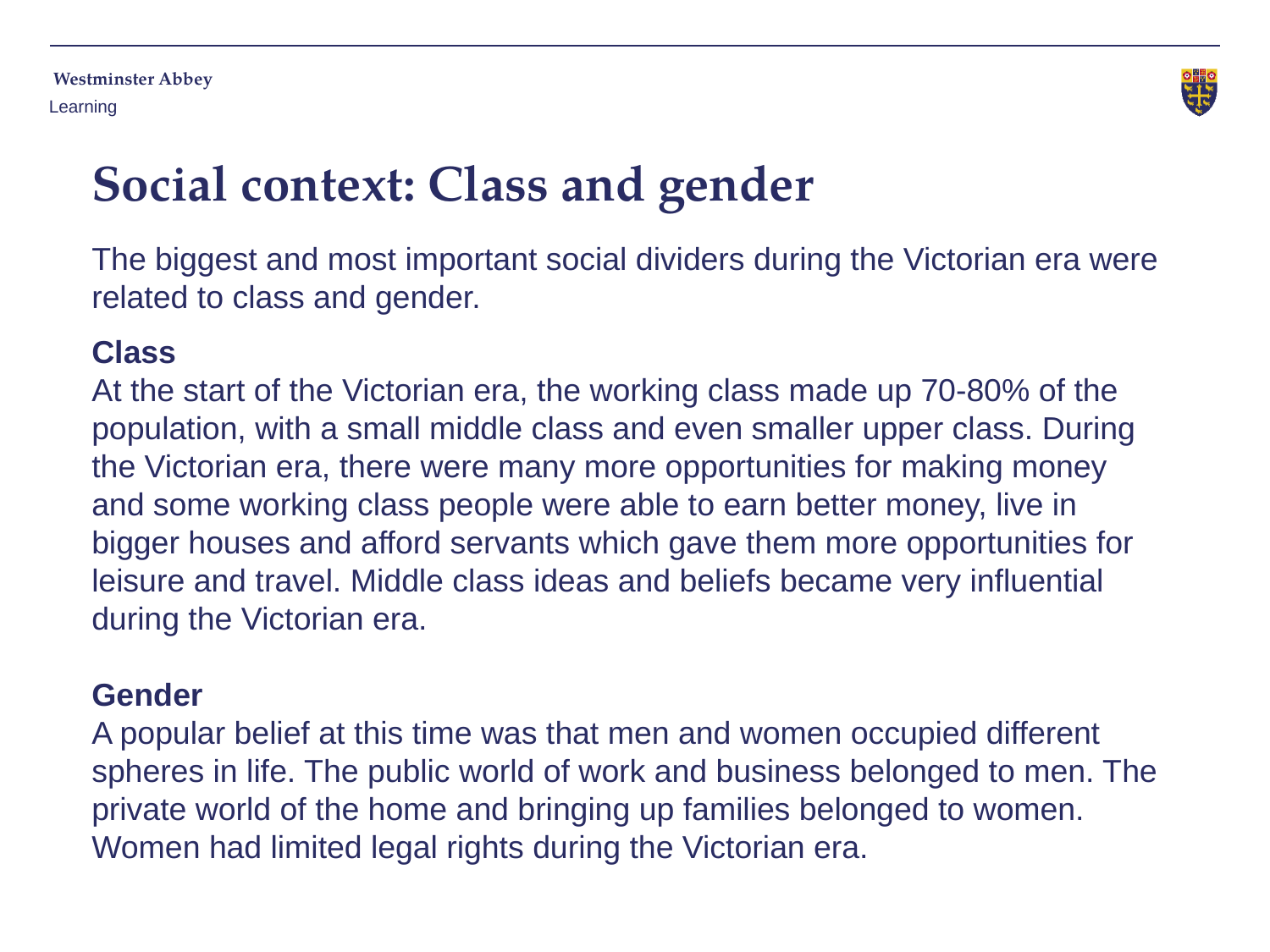

Learning
# Social context: Class and gender
The biggest and most important social dividers during the Victorian era were related to class and gender.
Class
At the start of the Victorian era, the working class made up 70-80% of the population, with a small middle class and even smaller upper class. During the Victorian era, there were many more opportunities for making money and some working class people were able to earn better money, live in bigger houses and afford servants which gave them more opportunities for leisure and travel. Middle class ideas and beliefs became very influential during the Victorian era.

Gender
A popular belief at this time was that men and women occupied different spheres in life. The public world of work and business belonged to men. The private world of the home and bringing up families belonged to women. Women had limited legal rights during the Victorian era.